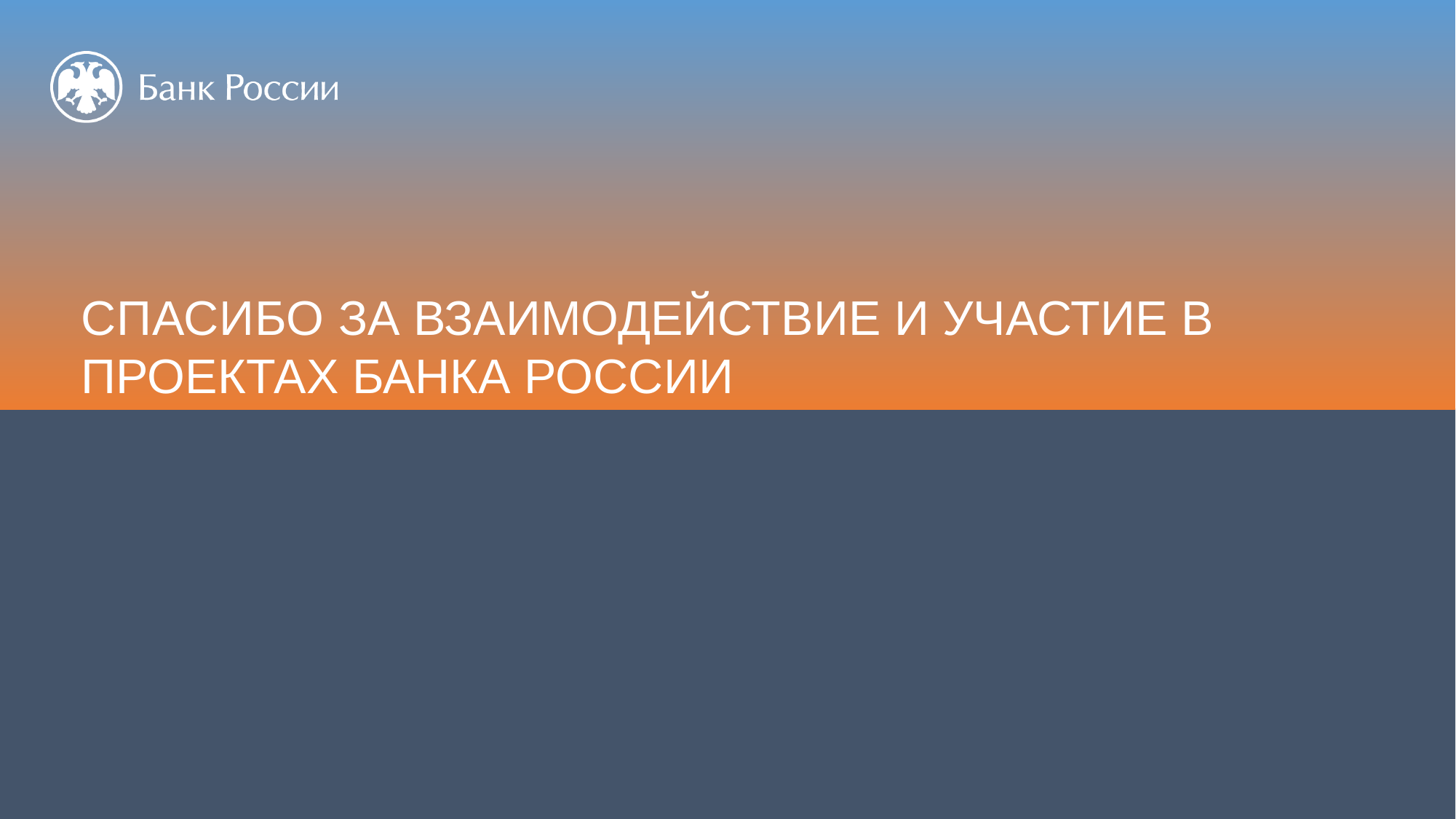

Спасибо ЗА ВЗАИМОДЕЙСТВИЕ И УЧАСТИЕ В ПРОЕКТАХ БАНКА РОССИИ